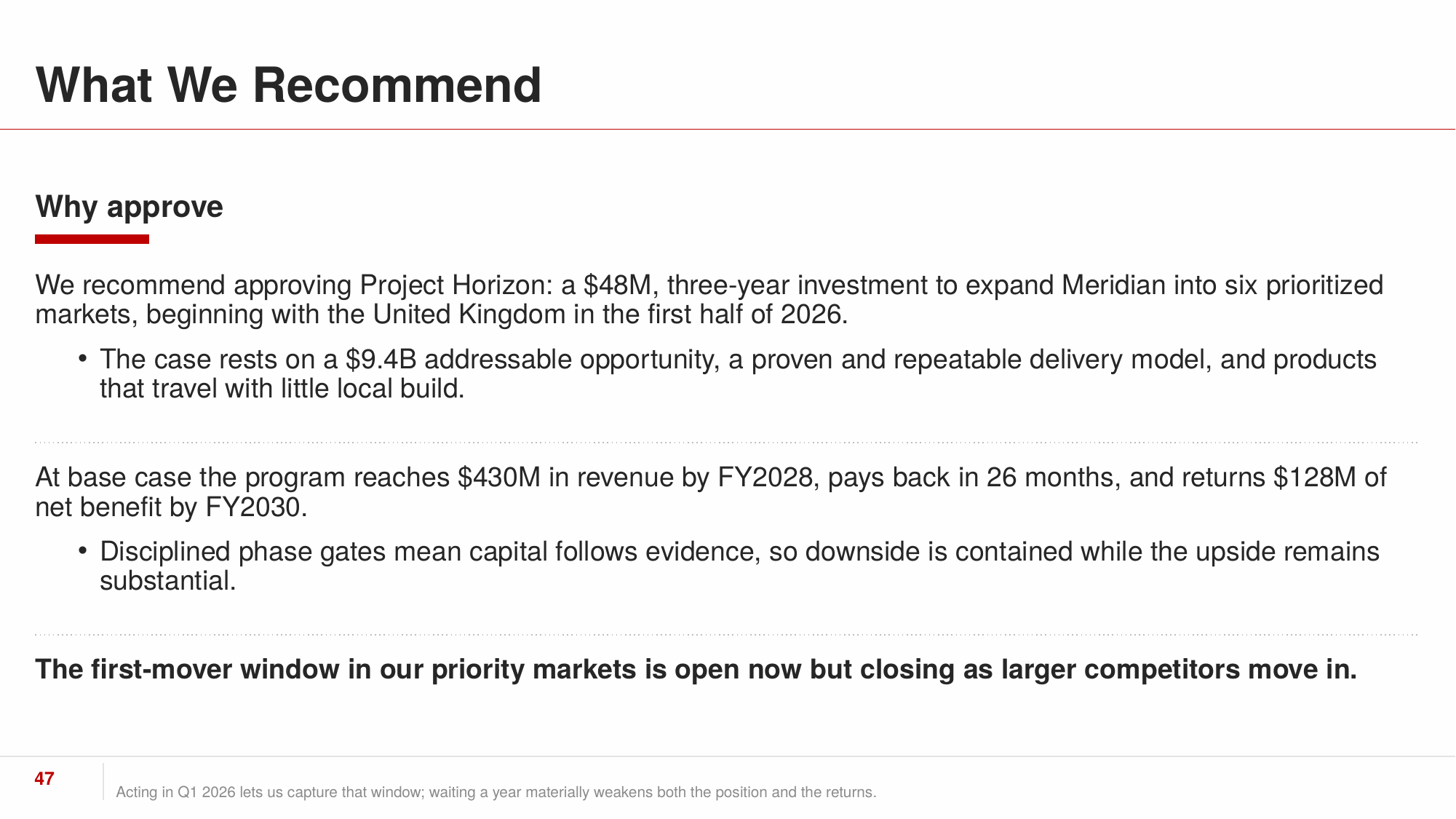

# What We Recommend
Why approve
We recommend approving Project Horizon: a $48M, three-year investment to expand Meridian into six prioritized markets, beginning with the United Kingdom in the first half of 2026.
The case rests on a $9.4B addressable opportunity, a proven and repeatable delivery model, and products that travel with little local build.
At base case the program reaches $430M in revenue by FY2028, pays back in 26 months, and returns $128M of net benefit by FY2030.
Disciplined phase gates mean capital follows evidence, so downside is contained while the upside remains substantial.
The first-mover window in our priority markets is open now but closing as larger competitors move in.
47
Acting in Q1 2026 lets us capture that window; waiting a year materially weakens both the position and the returns.